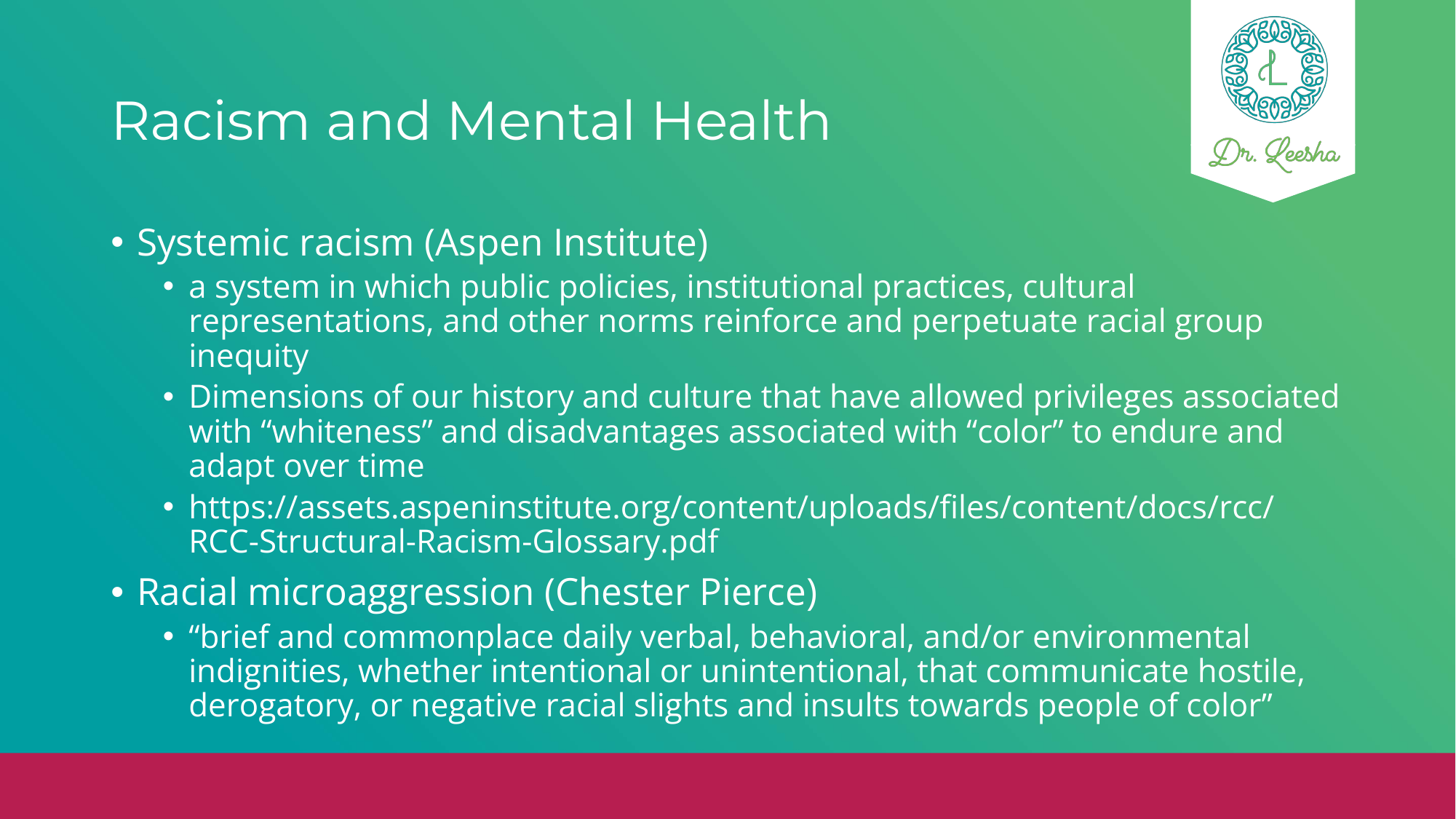

# Racism and Mental Health
Systemic racism (Aspen Institute)
a system in which public policies, institutional practices, cultural representations, and other norms reinforce and perpetuate racial group inequity
Dimensions of our history and culture that have allowed privileges associated with “whiteness” and disadvantages associated with “color” to endure and adapt over time
https://assets.aspeninstitute.org/content/uploads/files/content/docs/rcc/RCC-Structural-Racism-Glossary.pdf
Racial microaggression (Chester Pierce)
“brief and commonplace daily verbal, behavioral, and/or environmental indignities, whether intentional or unintentional, that communicate hostile, derogatory, or negative racial slights and insults towards people of color”